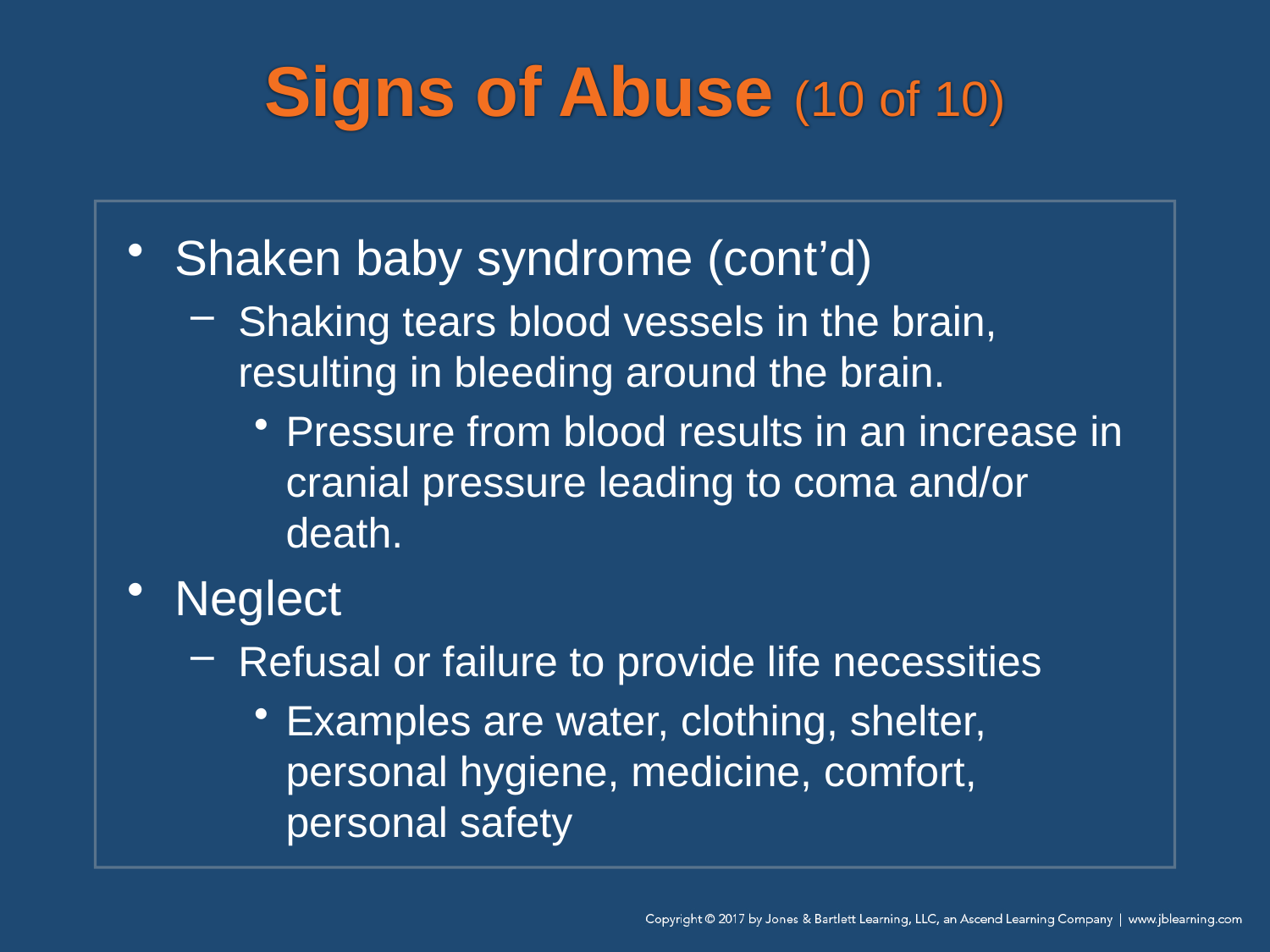

# Signs of Abuse (10 of 10)
Shaken baby syndrome (cont’d)
Shaking tears blood vessels in the brain, resulting in bleeding around the brain.
Pressure from blood results in an increase in cranial pressure leading to coma and/or death.
Neglect
Refusal or failure to provide life necessities
Examples are water, clothing, shelter, personal hygiene, medicine, comfort, personal safety